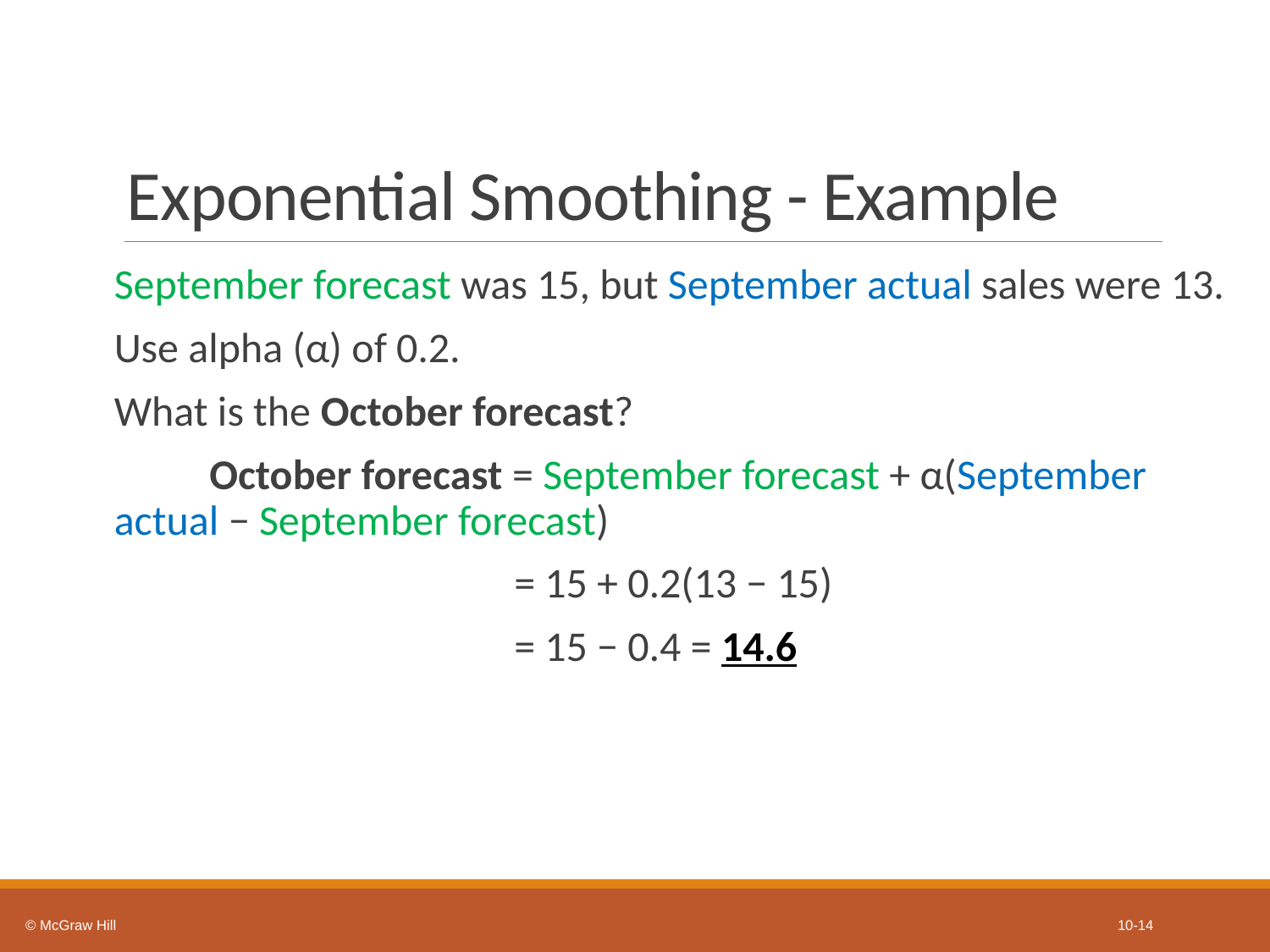

# Exponential Smoothing - Example
September forecast was 15, but September actual sales were 13.
Use alpha (α) of 0.2.
What is the October forecast?
          October forecast = September forecast + α(September actual − September forecast)
                                          = 15 + 0.2(13 − 15)
                                          = 15 − 0.4 = 14.6